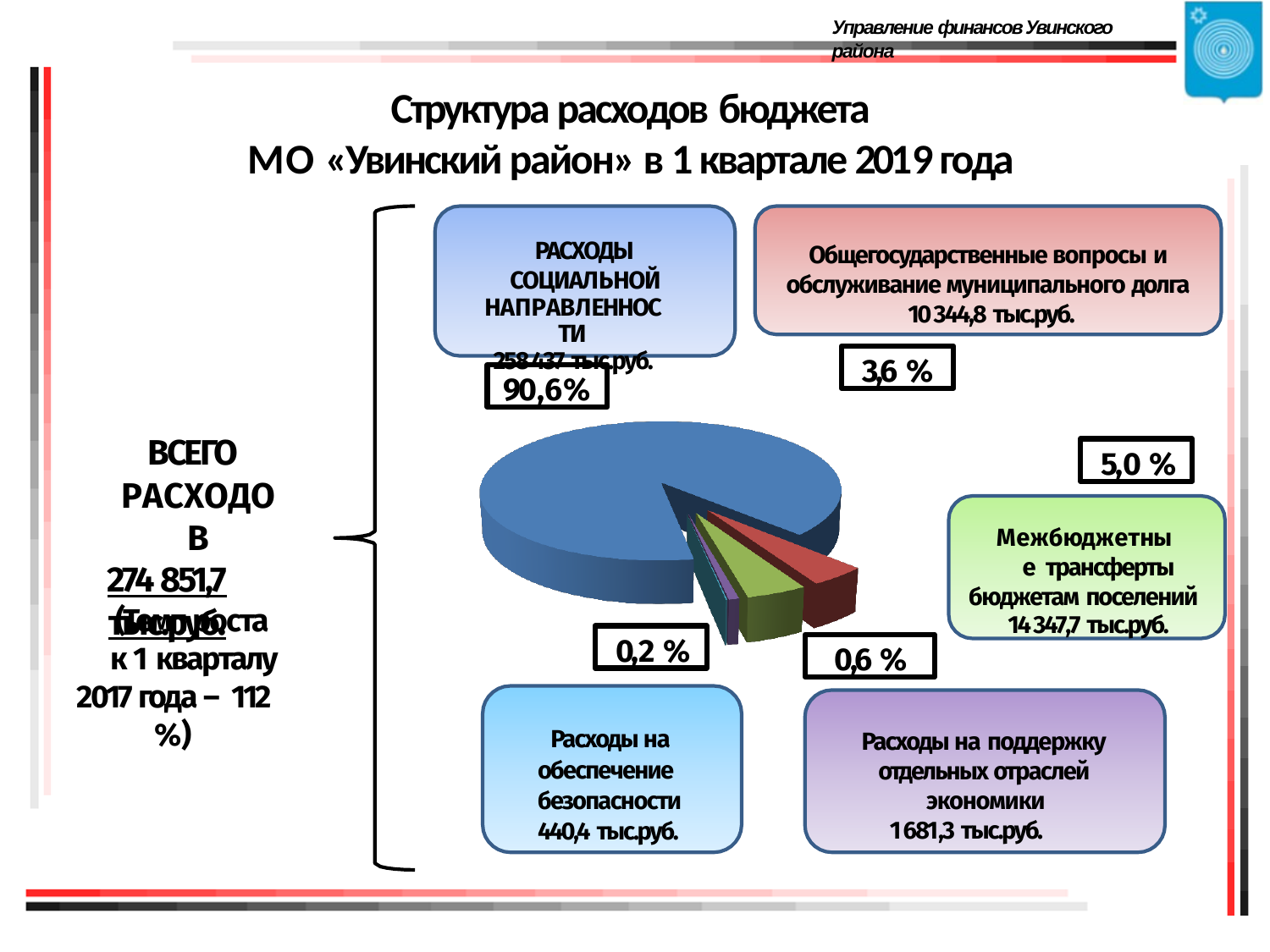

Управление финансов Увинского района

# Структура расходов бюджета
МО «Увинский район» в 1 квартале 2019 года

РАСХОДЫ  СОЦИАЛЬНОЙ
НАПРАВЛЕННОСТИ
258 437 тыс.руб.
Общегосударственные вопросы и
обслуживание муниципального долга
10 344,8 тыс.руб.
3,6 %
90,6%

ВСЕГО  РАСХОДОВ
274 851,7 тыс.руб.
5,0 %

Межбюджетные  трансферты
бюджетам поселений  14 347,7 тыс.руб.
(Темп роста  к 1 кварталу
2017 года – 112 %)
0,2 %
0,6 %

Расходы на  обеспечение  безопасности  440,4 тыс.руб.
Расходы на поддержку  отдельных отраслей  экономики
1 681,3 тыс.руб.